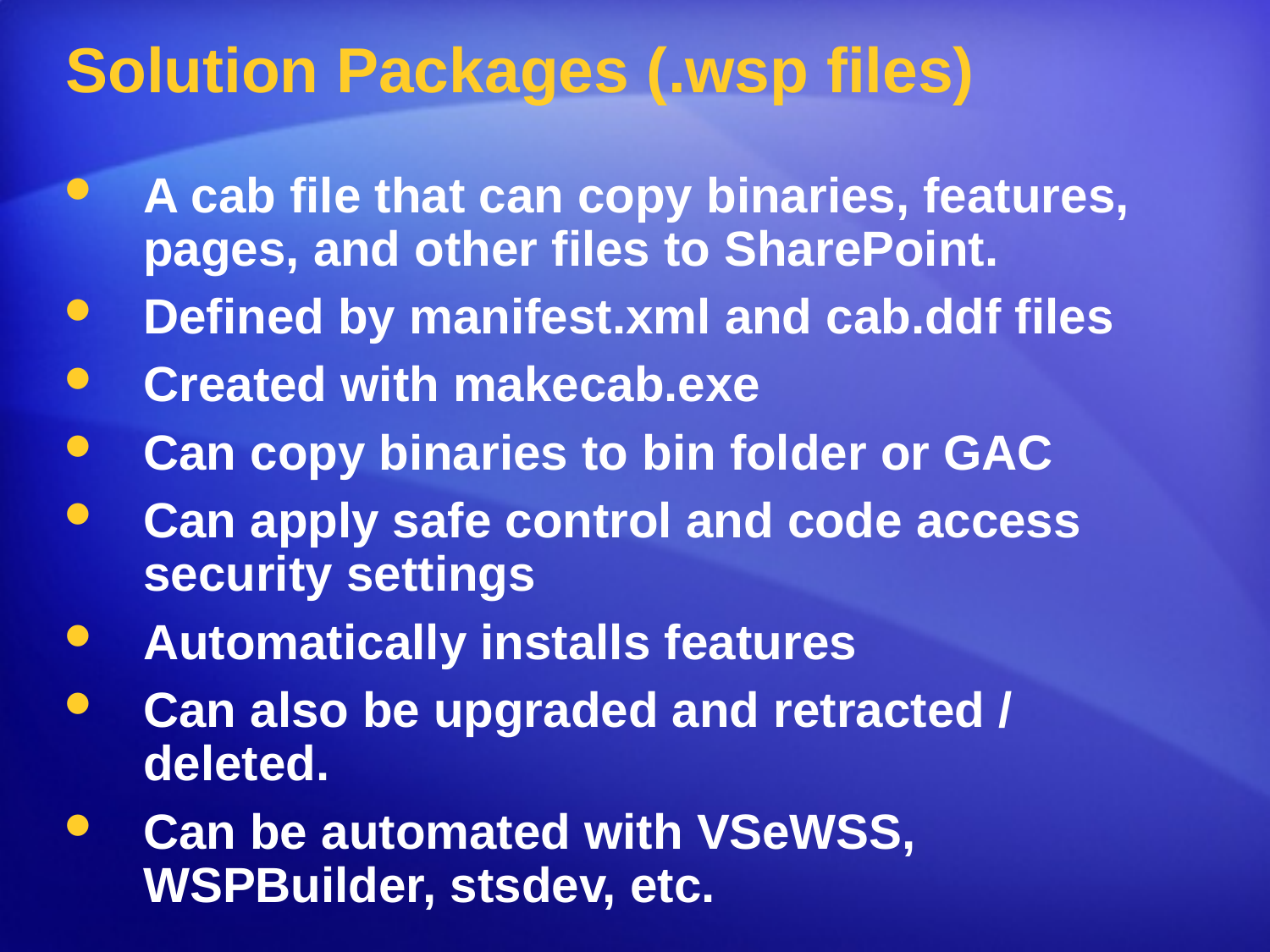

# Solution Packages (.wsp files)
A cab file that can copy binaries, features, pages, and other files to SharePoint.
Defined by manifest.xml and cab.ddf files
Created with makecab.exe
Can copy binaries to bin folder or GAC
Can apply safe control and code access security settings
Automatically installs features
Can also be upgraded and retracted / deleted.
Can be automated with VSeWSS, WSPBuilder, stsdev, etc.